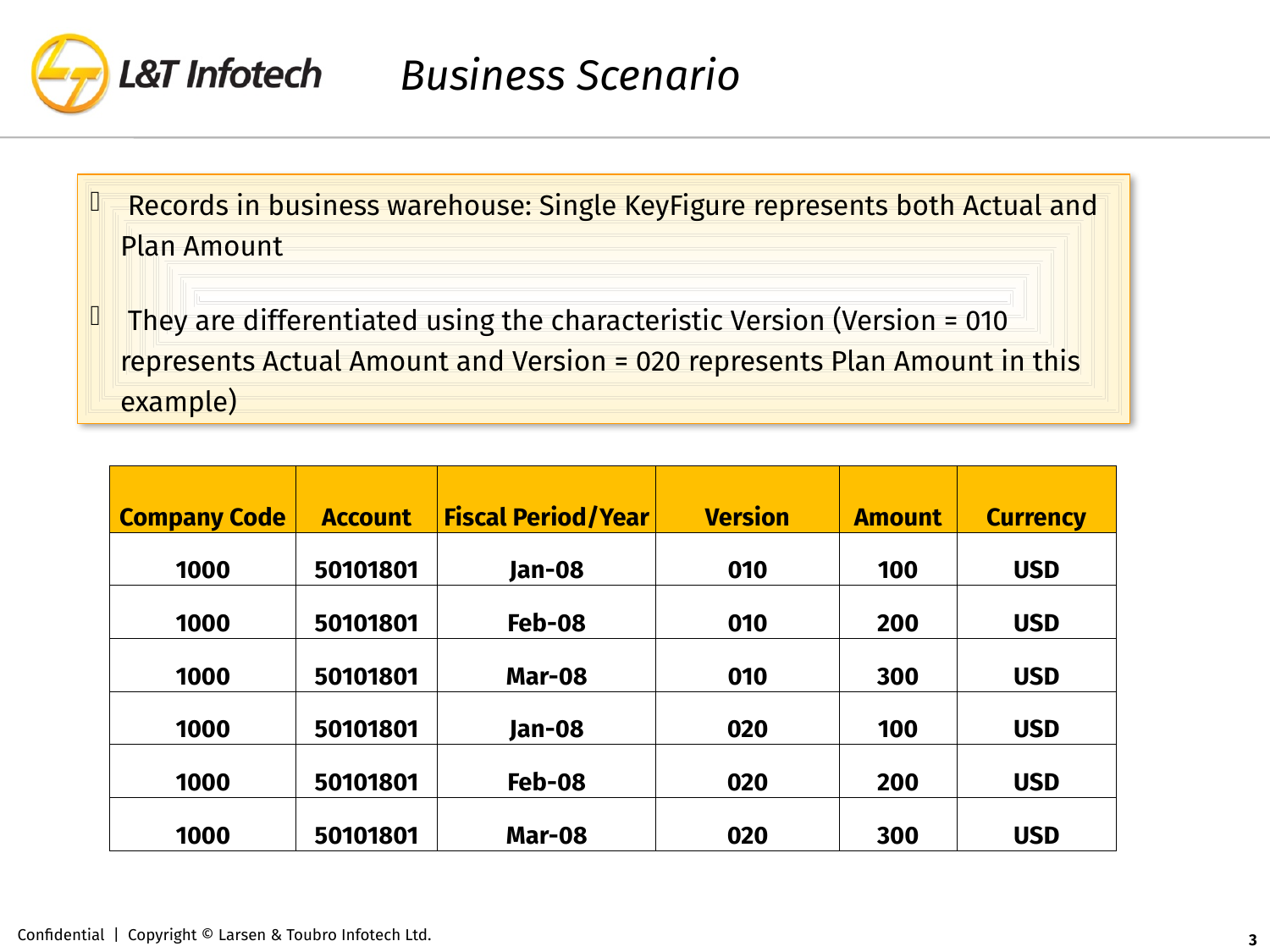

# Business Scenario
 Records in business warehouse: Single KeyFigure represents both Actual and Plan Amount
 They are differentiated using the characteristic Version (Version = 010 represents Actual Amount and Version = 020 represents Plan Amount in this example)
| Company Code | Account | Fiscal Period/Year | Version | Amount | Currency |
| --- | --- | --- | --- | --- | --- |
| 1000 | 50101801 | Jan-08 | 010 | 100 | USD |
| 1000 | 50101801 | Feb-08 | 010 | 200 | USD |
| 1000 | 50101801 | Mar-08 | 010 | 300 | USD |
| 1000 | 50101801 | Jan-08 | 020 | 100 | USD |
| 1000 | 50101801 | Feb-08 | 020 | 200 | USD |
| 1000 | 50101801 | Mar-08 | 020 | 300 | USD |
Confidential  |  Copyright © Larsen & Toubro Infotech Ltd.
3